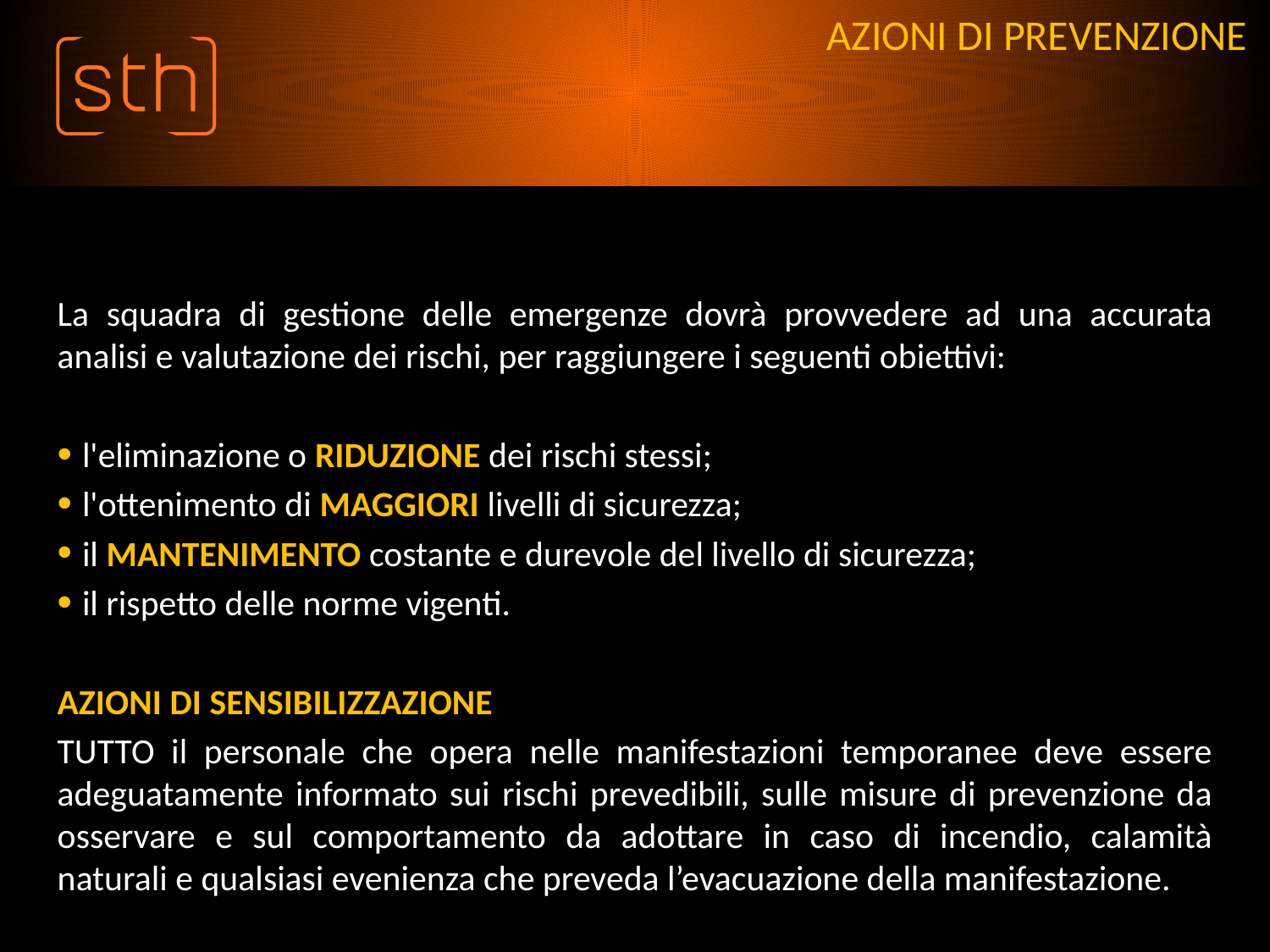

# AZIONI DI PREVENZIONE

La squadra di gestione delle emergenze dovrà provvedere ad una accurata analisi e valutazione dei rischi, per raggiungere i seguenti obiettivi:

l'eliminazione o RIDUZIONE dei rischi stessi;
l'ottenimento di MAGGIORI livelli di sicurezza;
il MANTENIMENTO costante e durevole del livello di sicurezza;
il rispetto delle norme vigenti.

AZIONI DI SENSIBILIZZAZIONE
TUTTO il personale che opera nelle manifestazioni temporanee deve essere adeguatamente informato sui rischi prevedibili, sulle misure di prevenzione da osservare e sul comportamento da adottare in caso di incendio, calamità naturali e qualsiasi evenienza che preveda l’evacuazione della manifestazione.